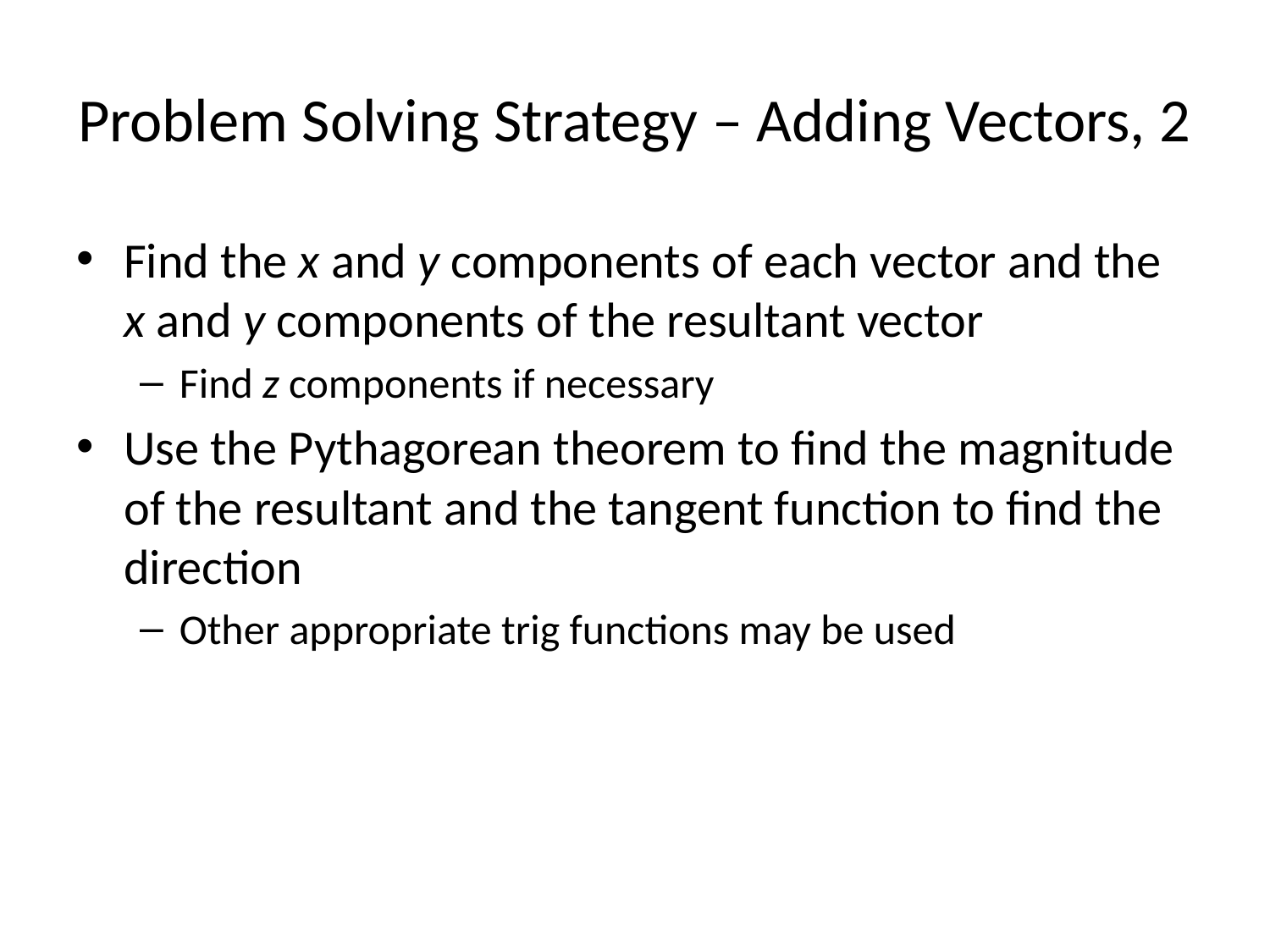

# Problem Solving Strategy – Adding Vectors, 2
Find the x and y components of each vector and the x and y components of the resultant vector
Find z components if necessary
Use the Pythagorean theorem to find the magnitude of the resultant and the tangent function to find the direction
Other appropriate trig functions may be used